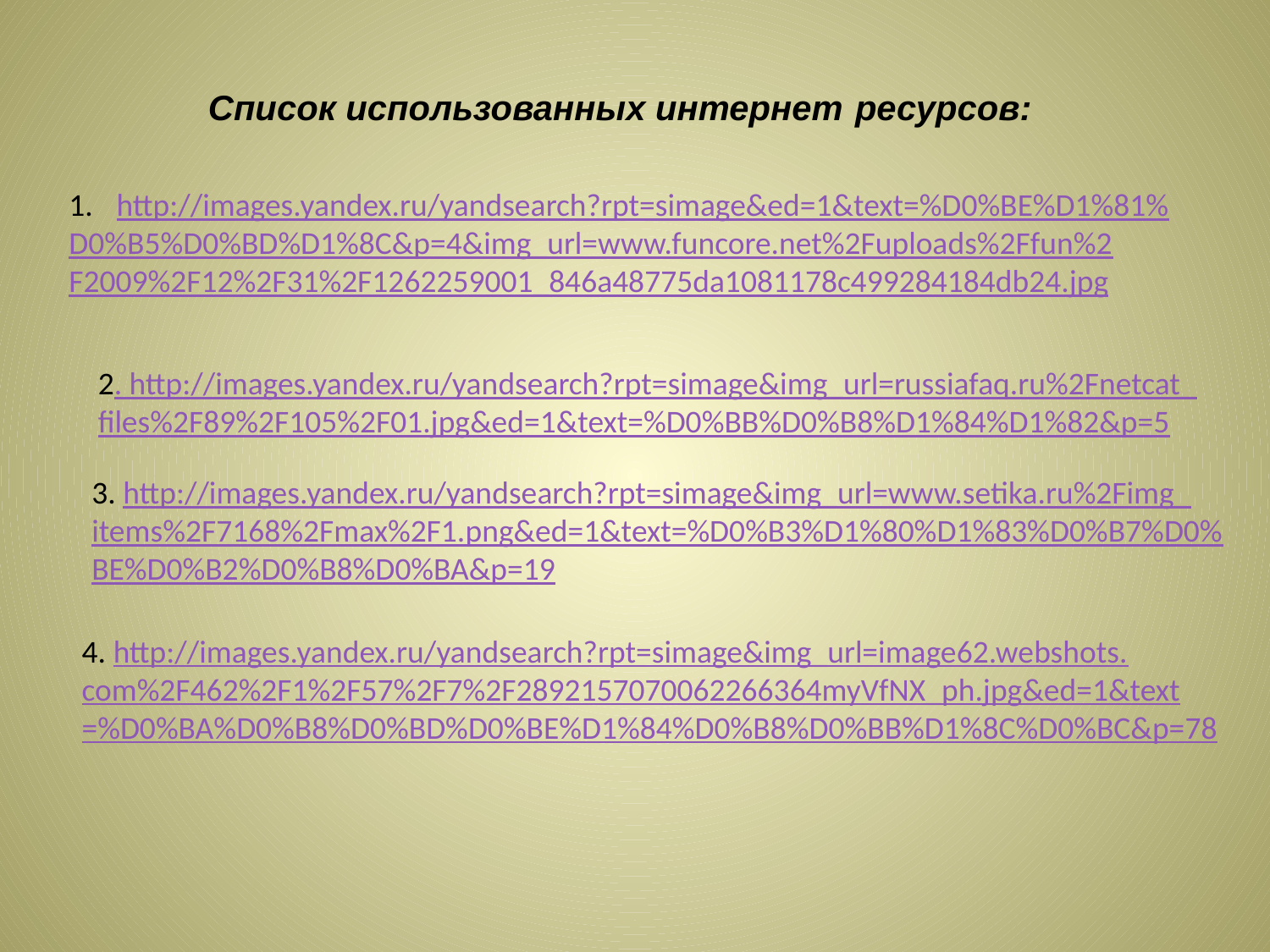

Список использованных интернет ресурсов:
http://images.yandex.ru/yandsearch?rpt=simage&ed=1&text=%D0%BE%D1%81%
D0%B5%D0%BD%D1%8C&p=4&img_url=www.funcore.net%2Fuploads%2Ffun%2
F2009%2F12%2F31%2F1262259001_846a48775da1081178c499284184db24.jpg
2. http://images.yandex.ru/yandsearch?rpt=simage&img_url=russiafaq.ru%2Fnetcat_
files%2F89%2F105%2F01.jpg&ed=1&text=%D0%BB%D0%B8%D1%84%D1%82&p=5
3. http://images.yandex.ru/yandsearch?rpt=simage&img_url=www.setika.ru%2Fimg_
items%2F7168%2Fmax%2F1.png&ed=1&text=%D0%B3%D1%80%D1%83%D0%B7%D0%
BE%D0%B2%D0%B8%D0%BA&p=19
4. http://images.yandex.ru/yandsearch?rpt=simage&img_url=image62.webshots.
com%2F462%2F1%2F57%2F7%2F2892157070062266364myVfNX_ph.jpg&ed=1&text
=%D0%BA%D0%B8%D0%BD%D0%BE%D1%84%D0%B8%D0%BB%D1%8C%D0%BC&p=78